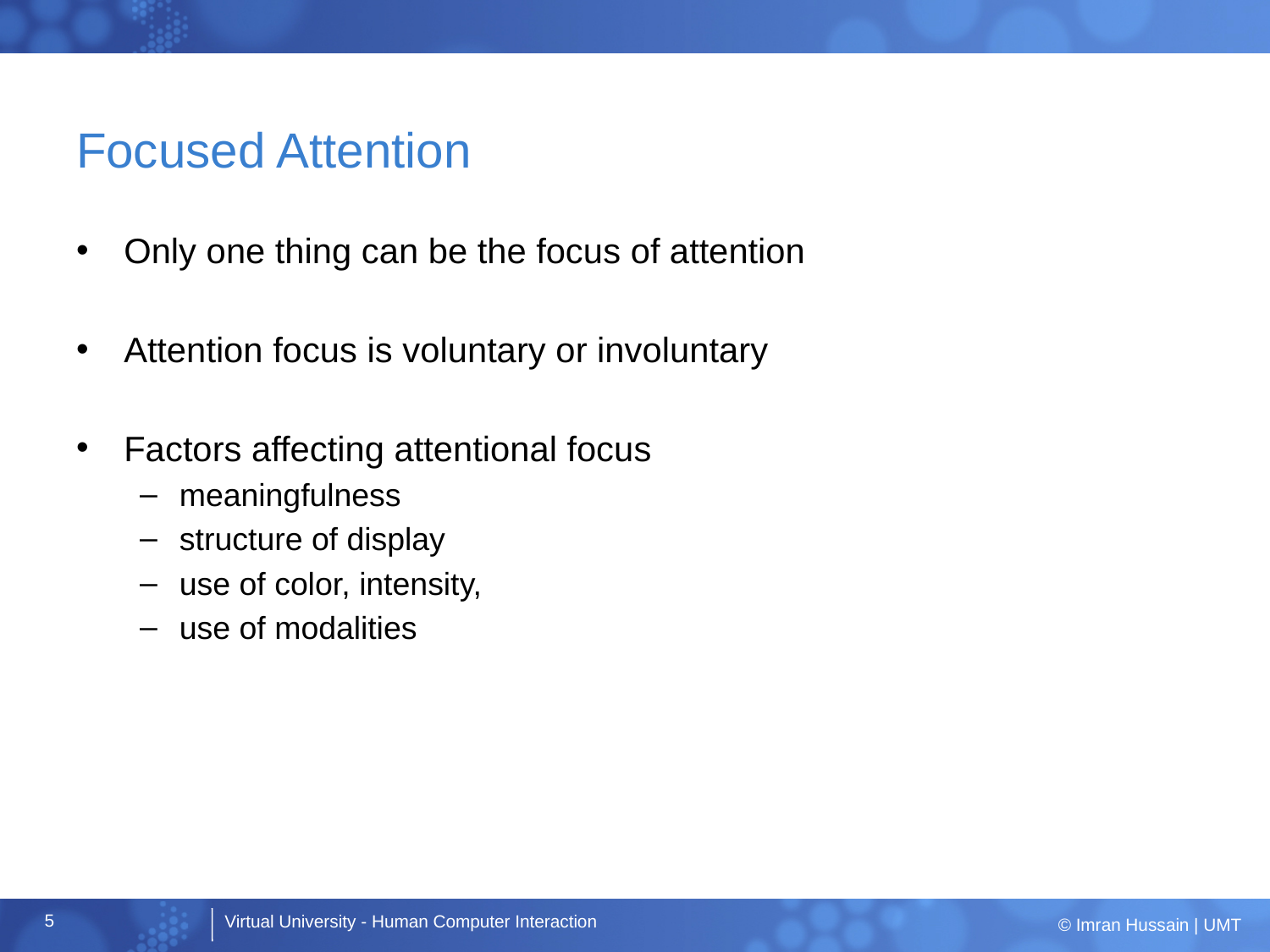

# Focused Attention
Only one thing can be the focus of attention

Attention focus is voluntary or involuntary

Factors affecting attentional focus
meaningfulness
structure of display
use of color, intensity,
use of modalities